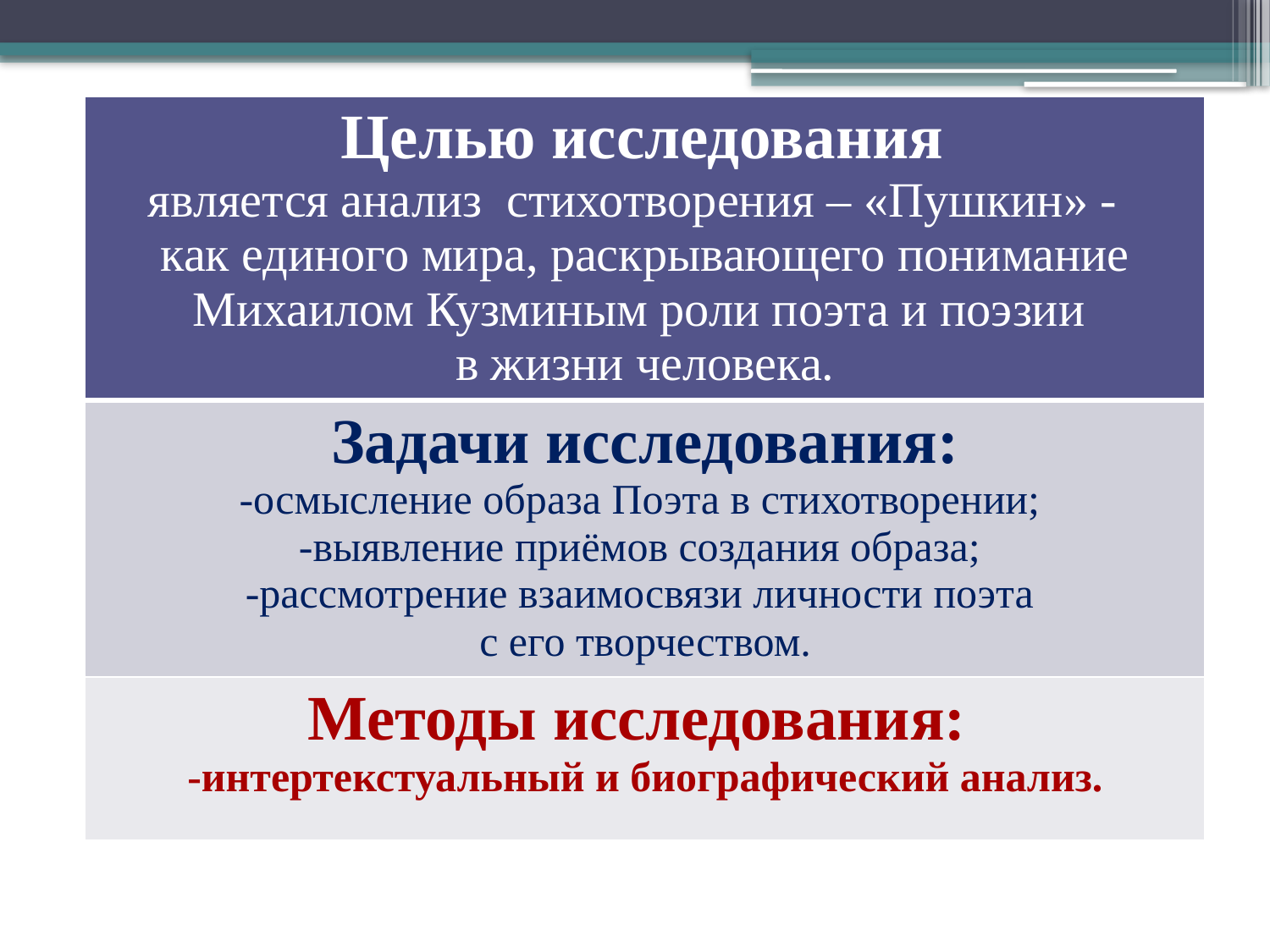

| Целью исследования является анализ стихотворения – «Пушкин» - как единого мира, раскрывающего понимание Михаилом Кузминым роли поэта и поэзии в жизни человека. |
| --- |
| Задачи исследования: -осмысление образа Поэта в стихотворении; -выявление приёмов создания образа; -рассмотрение взаимосвязи личности поэта с его творчеством. |
| Методы исследования: -интертекстуальный и биографический анализ. |